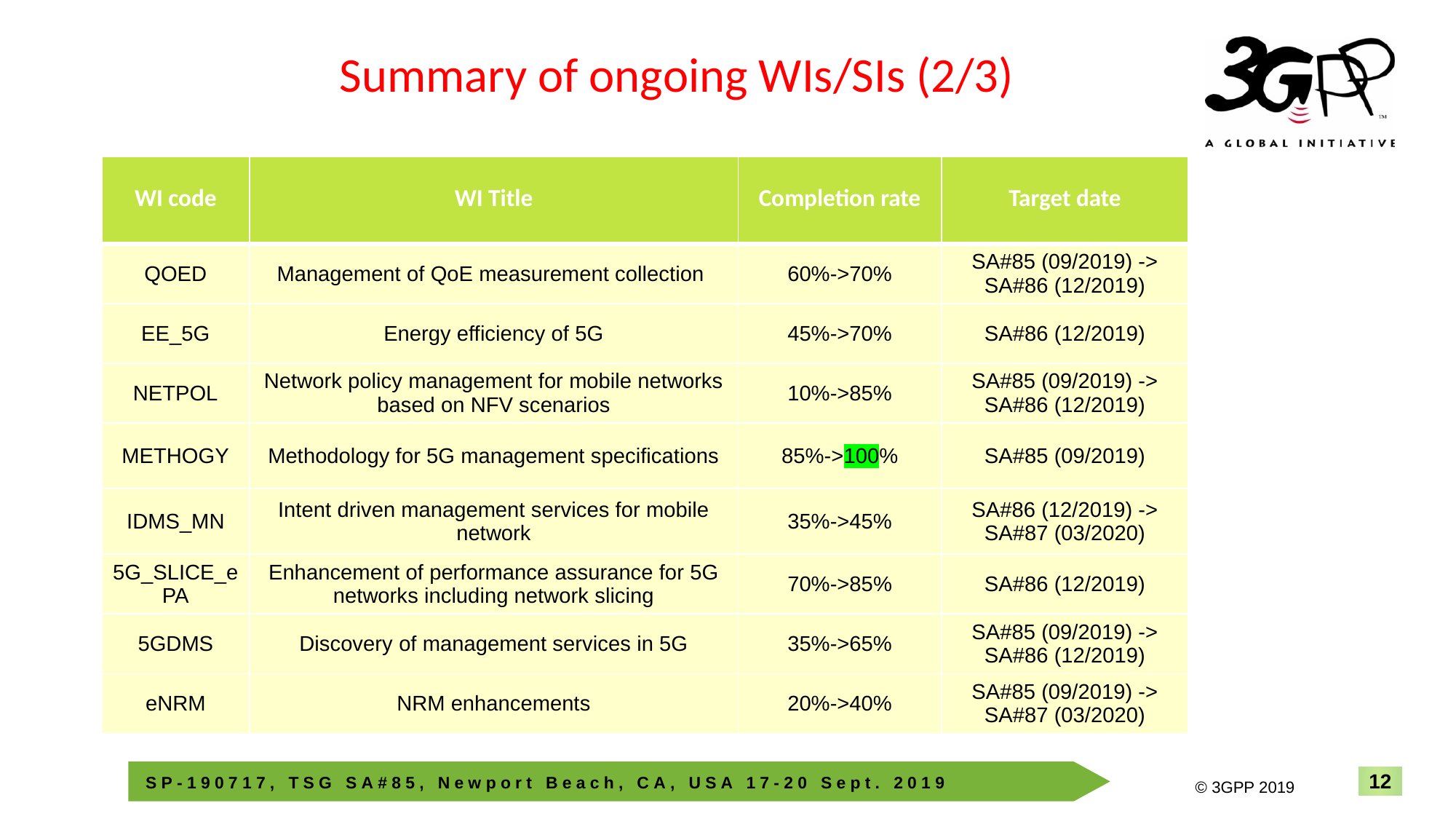

# Summary of ongoing WIs/SIs (2/3)
| WI code | WI Title | Completion rate | Target date |
| --- | --- | --- | --- |
| QOED | Management of QoE measurement collection | 60%->70% | SA#85 (09/2019) -> SA#86 (12/2019) |
| EE\_5G | Energy efficiency of 5G | 45%->70% | SA#86 (12/2019) |
| NETPOL | Network policy management for mobile networks based on NFV scenarios | 10%->85% | SA#85 (09/2019) -> SA#86 (12/2019) |
| METHOGY | Methodology for 5G management specifications | 85%->100% | SA#85 (09/2019) |
| IDMS\_MN | Intent driven management services for mobile network | 35%->45% | SA#86 (12/2019) -> SA#87 (03/2020) |
| 5G\_SLICE\_ePA | Enhancement of performance assurance for 5G networks including network slicing | 70%->85% | SA#86 (12/2019) |
| 5GDMS | Discovery of management services in 5G | 35%->65% | SA#85 (09/2019) -> SA#86 (12/2019) |
| eNRM | NRM enhancements | 20%->40% | SA#85 (09/2019) -> SA#87 (03/2020) |